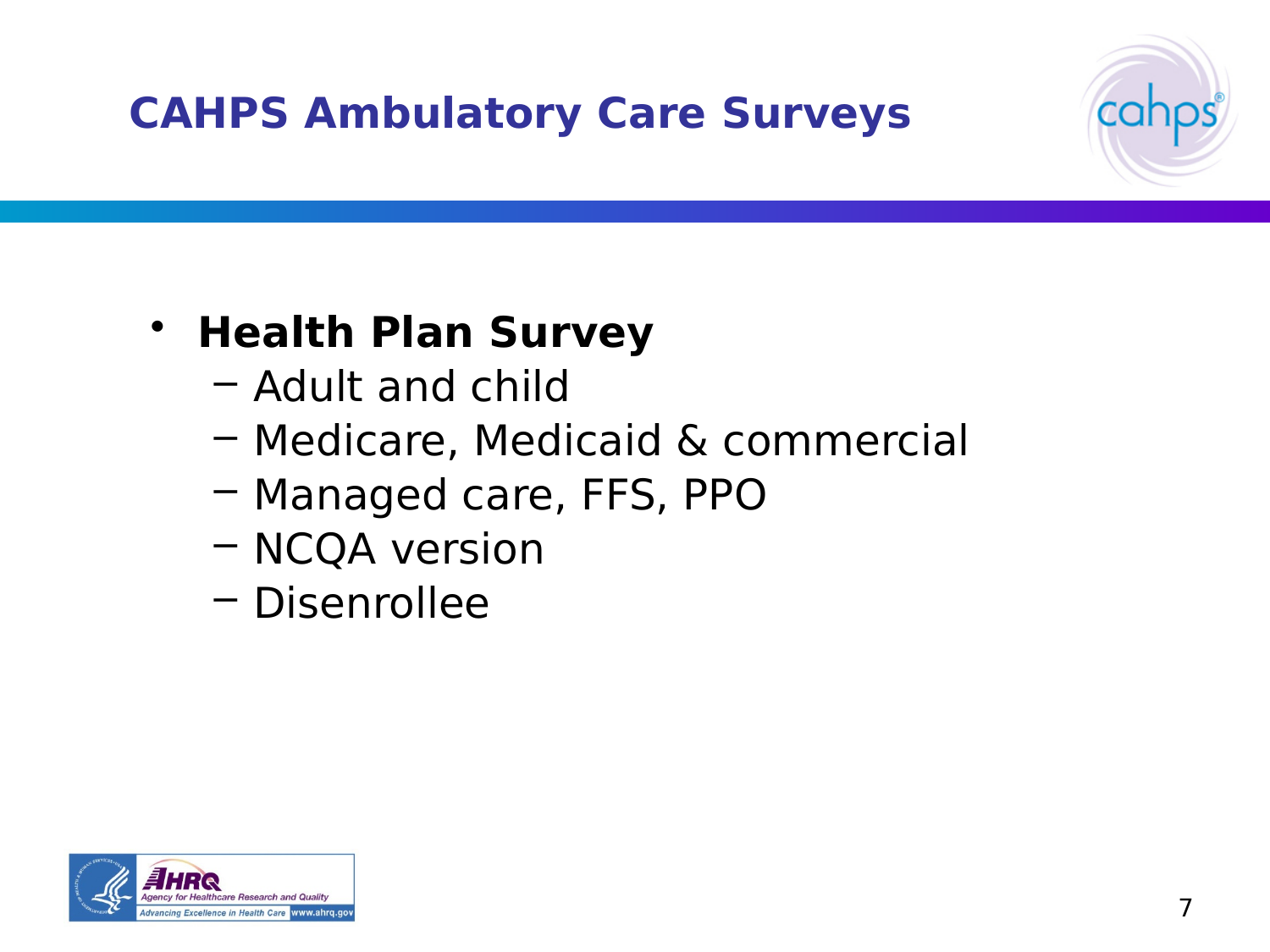

# CAHPS Ambulatory Care Surveys

Health Plan Survey
Adult and child
Medicare, Medicaid & commercial
Managed care, FFS, PPO
NCQA version
Disenrollee

7